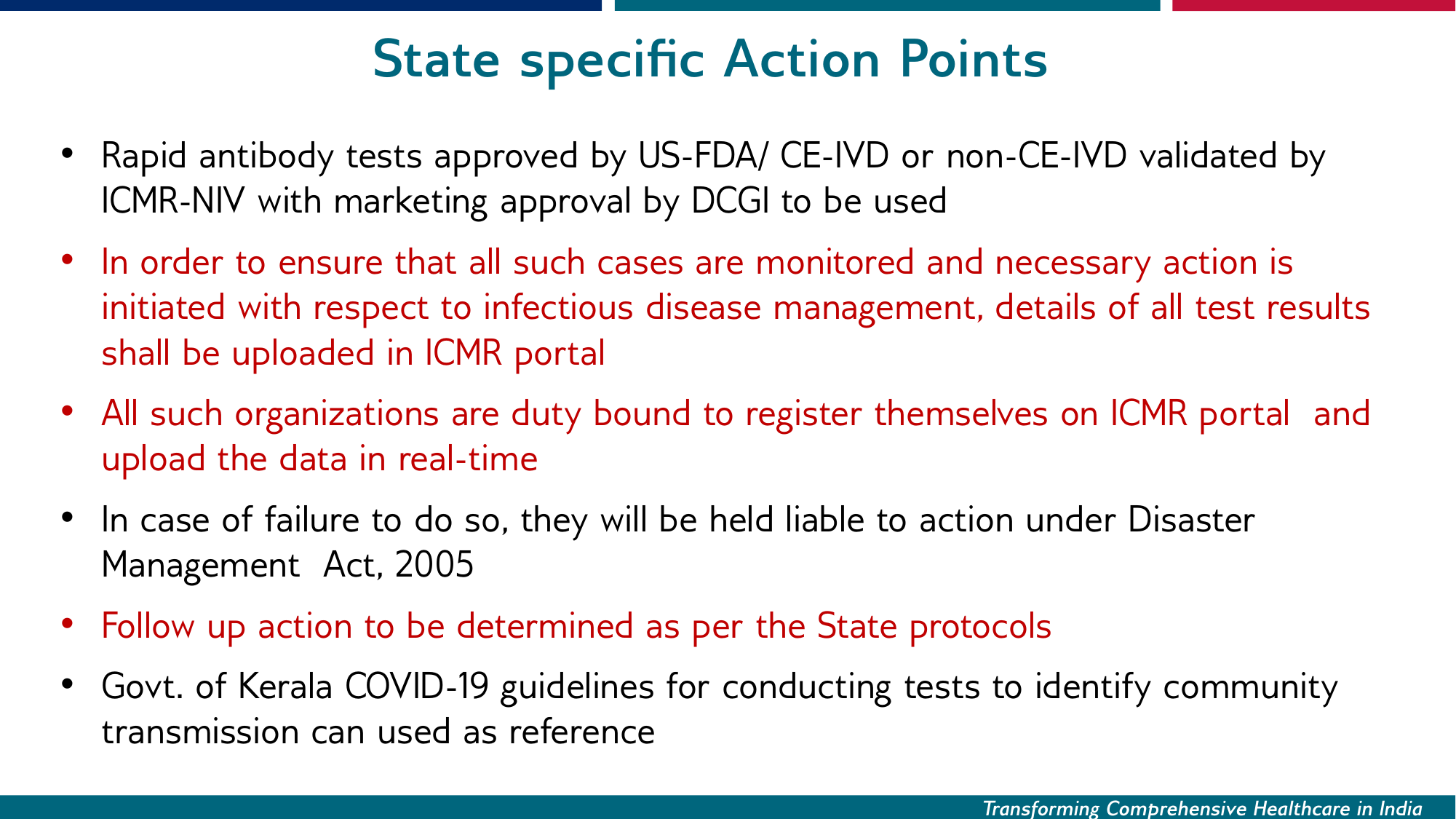

# State specific Action Points
Rapid antibody tests approved by US-FDA/ CE-IVD or non-CE-IVD validated by ICMR-NIV with marketing approval by DCGI to be used
In order to ensure that all such cases are monitored and necessary action is  initiated with respect to infectious disease management, details of all test results shall be uploaded in ICMR portal
All such organizations are duty bound to register themselves on ICMR portal  and upload the data in real-time
In case of failure to do so, they will be held liable to action under Disaster Management  Act, 2005
Follow up action to be determined as per the State protocols
Govt. of Kerala COVID-19 guidelines for conducting tests to identify community transmission can used as reference